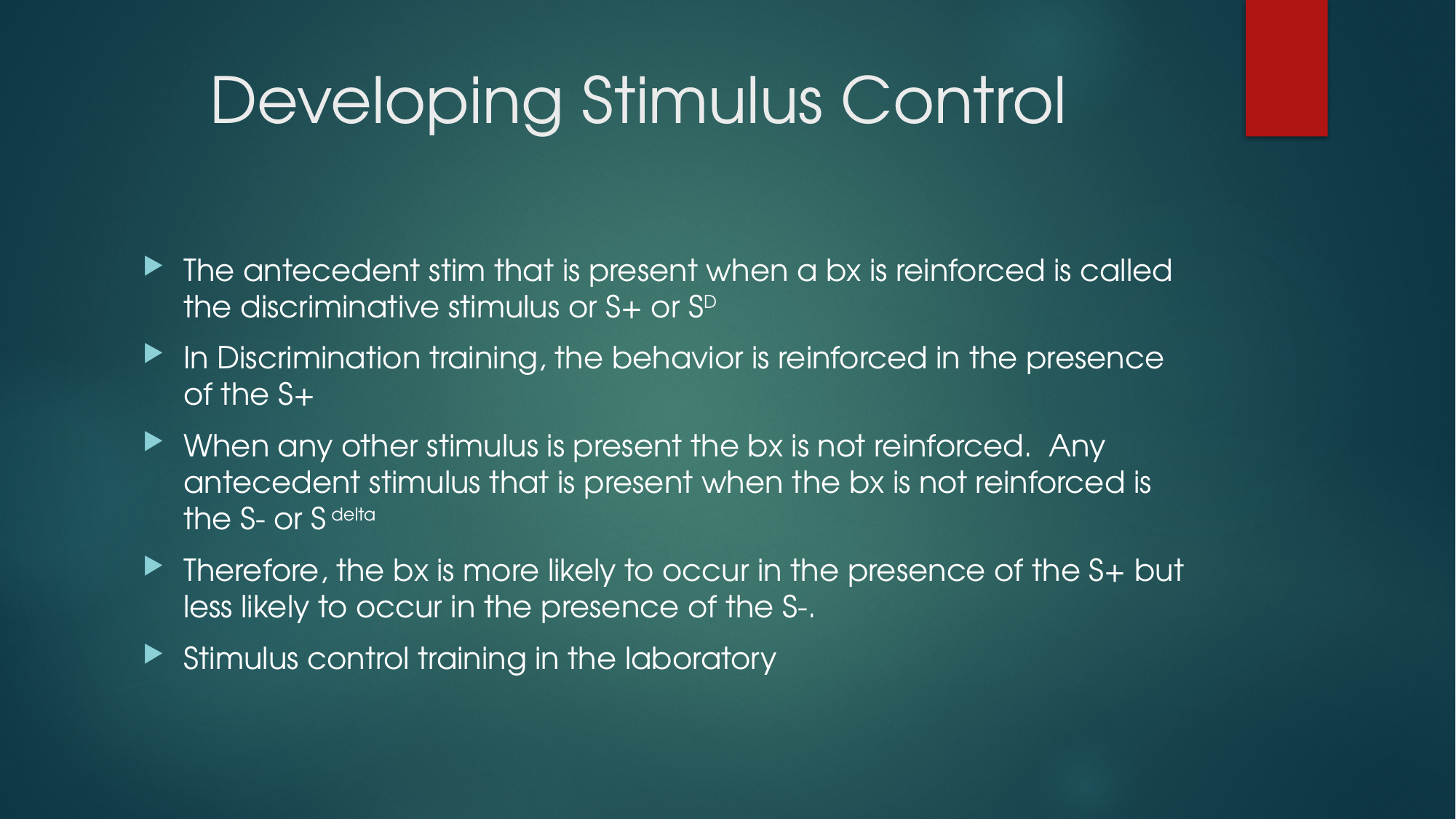

# Developing Stimulus Control
The antecedent stim that is present when a bx is reinforced is called the discriminative stimulus or S+ or SD
In Discrimination training, the behavior is reinforced in the presence of the S+
When any other stimulus is present the bx is not reinforced.  Any antecedent stimulus that is present when the bx is not reinforced is the S- or S delta
Therefore, the bx is more likely to occur in the presence of the S+ but less likely to occur in the presence of the S-.
Stimulus control training in the laboratory